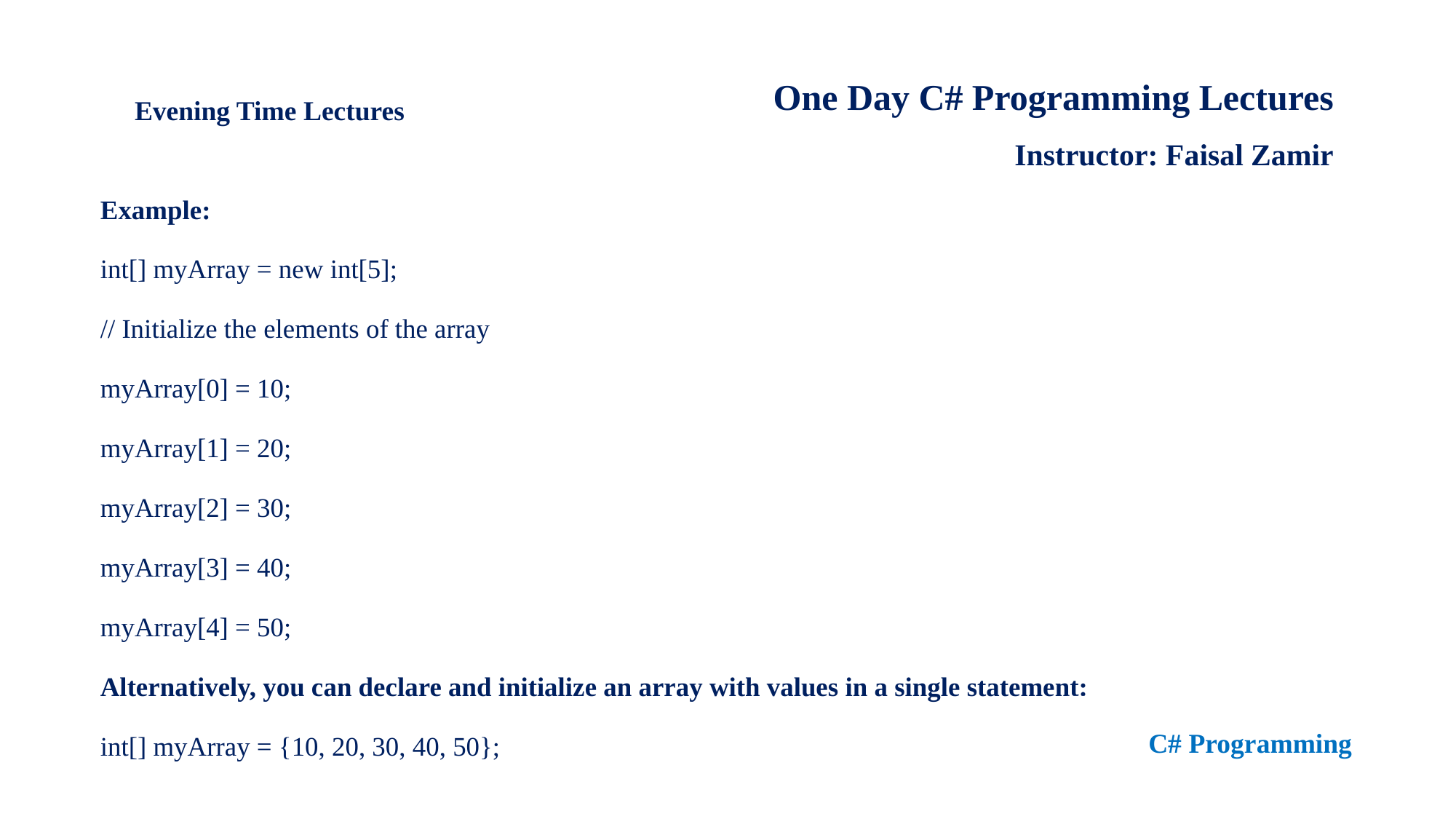

One Day C# Programming Lectures
Instructor: Faisal Zamir
Evening Time Lectures
Example:
int[] myArray = new int[5];
// Initialize the elements of the array
myArray[0] = 10;
myArray[1] = 20;
myArray[2] = 30;
myArray[3] = 40;
myArray[4] = 50;
Alternatively, you can declare and initialize an array with values in a single statement:
int[] myArray = {10, 20, 30, 40, 50};
C# Programming